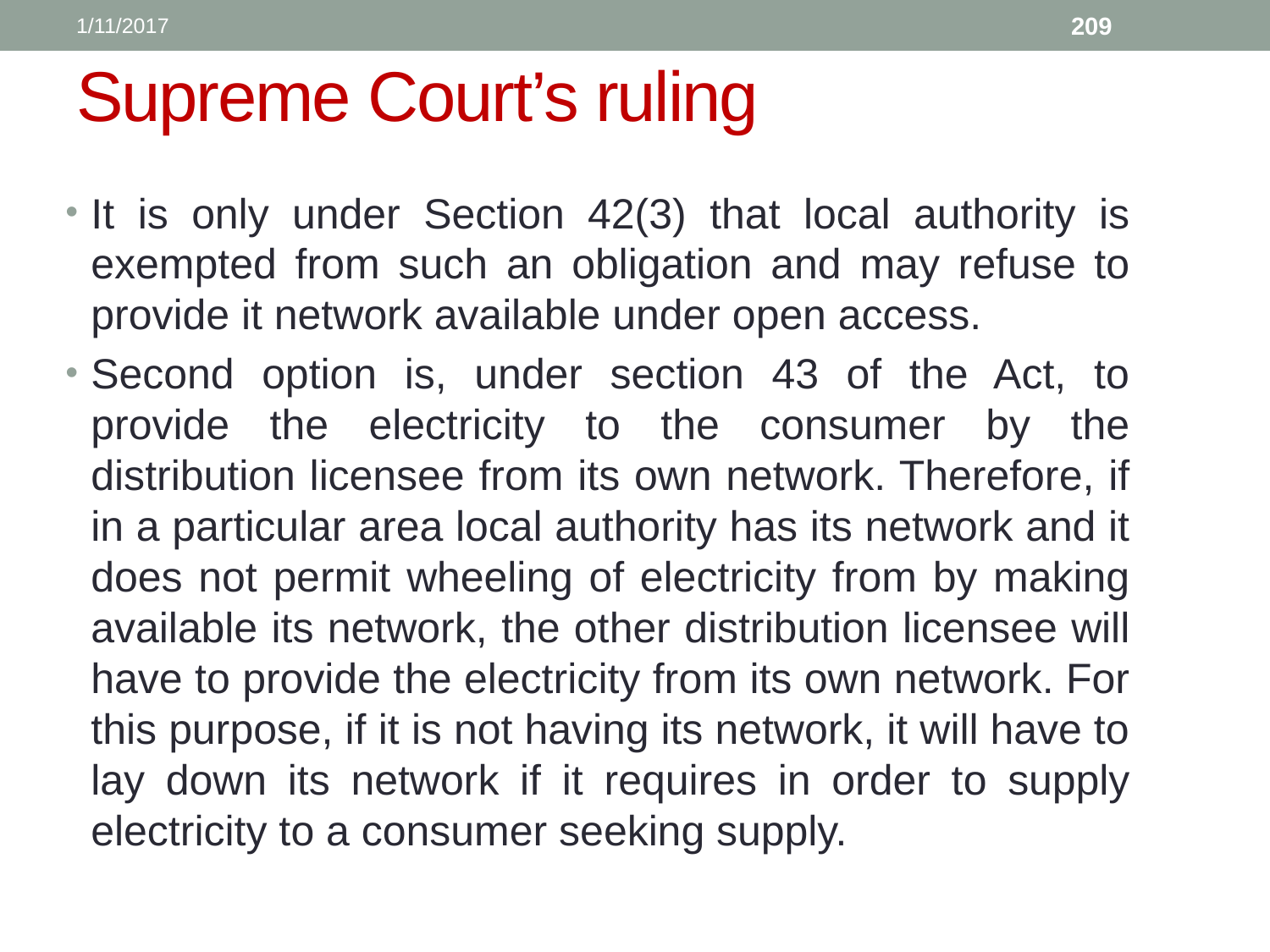

1/11/2017
209
# Supreme Court’s ruling
It is only under Section 42(3) that local authority is exempted from such an obligation and may refuse to provide it network available under open access.
Second option is, under section 43 of the Act, to provide the electricity to the consumer by the distribution licensee from its own network. Therefore, if in a particular area local authority has its network and it does not permit wheeling of electricity from by making available its network, the other distribution licensee will have to provide the electricity from its own network. For this purpose, if it is not having its network, it will have to lay down its network if it requires in order to supply electricity to a consumer seeking supply.